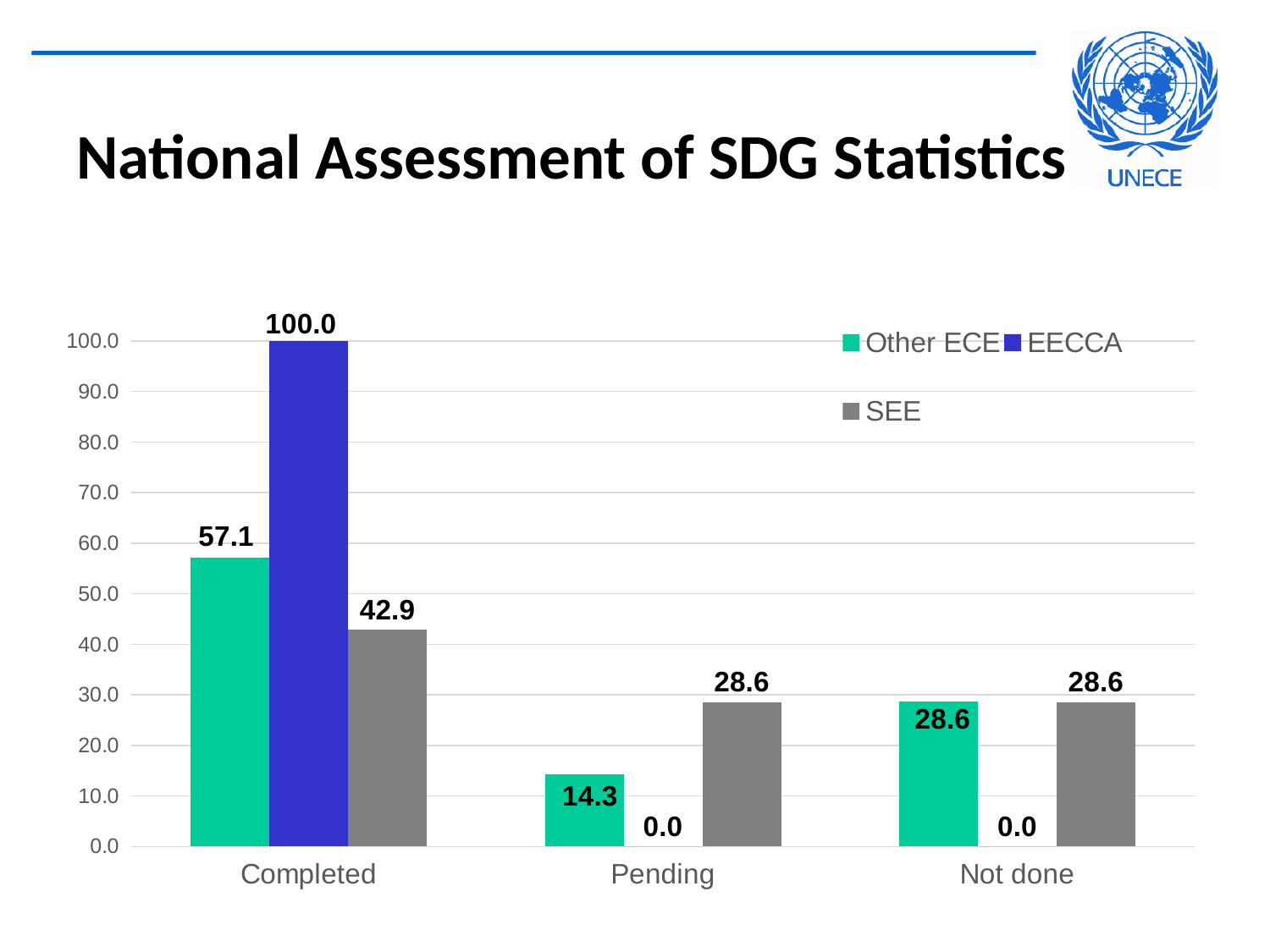

National Assessment of SDG Statistics

### Chart

| Category | Other ECE | EECCA | SEE |
|---|---|---|---|
| Completed | 57.1 | 100.0 | 42.86 |
| Pending | 14.3 | 0.0 | 28.57 |
| Not done | 28.6 | 0.0 | 28.57 |